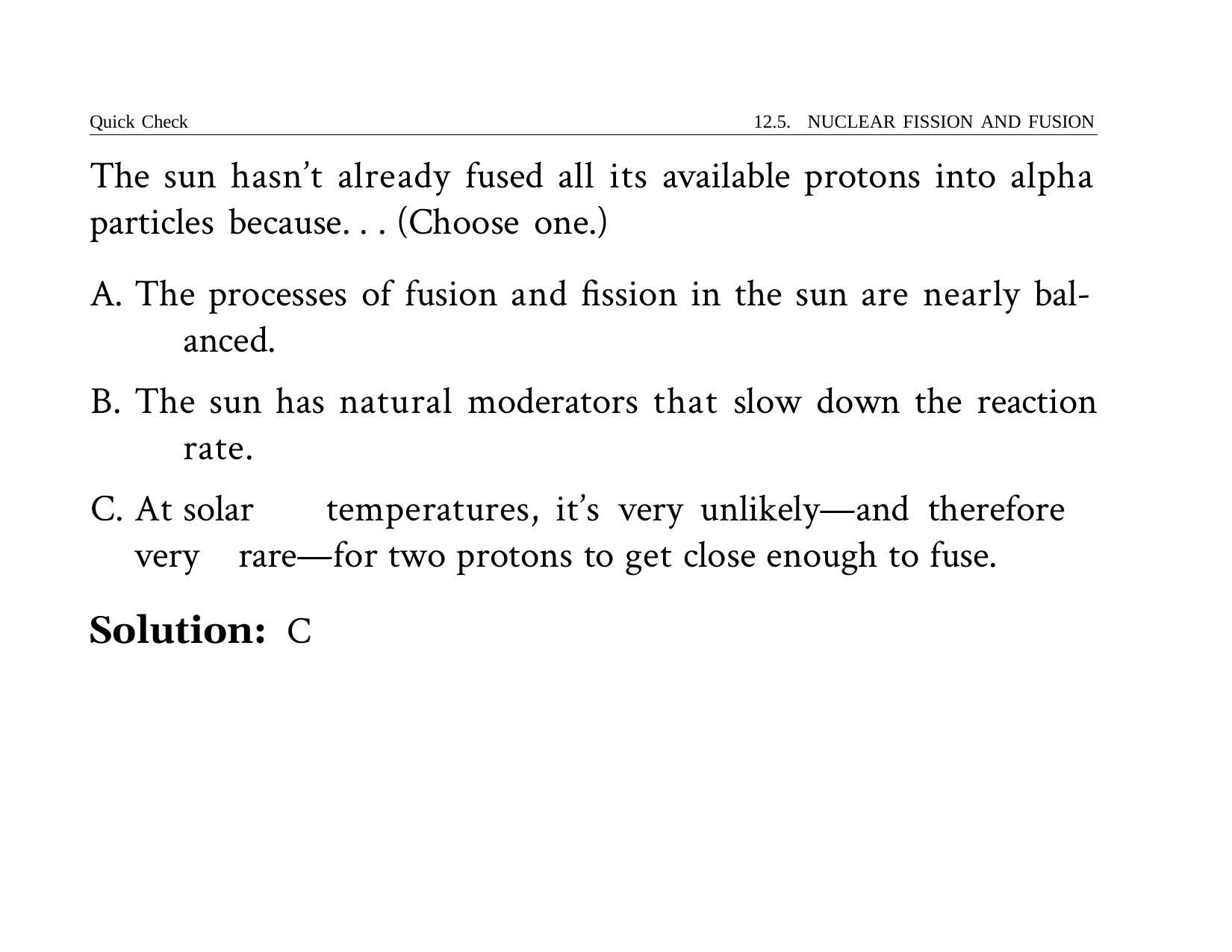

Quick Check	12.5.  NUCLEAR FISSION AND FUSION

# The sun hasn’t already fused all its available protons into alpha particles because. . . (Choose one.)
The processes of fusion and fission in the sun are nearly bal- 	anced.
The sun has natural moderators that slow down the reaction 	rate.
At	solar	temperatures,	it’s	very	unlikely—and	therefore	very 	rare—for two protons to get close enough to fuse.
Solution:	C